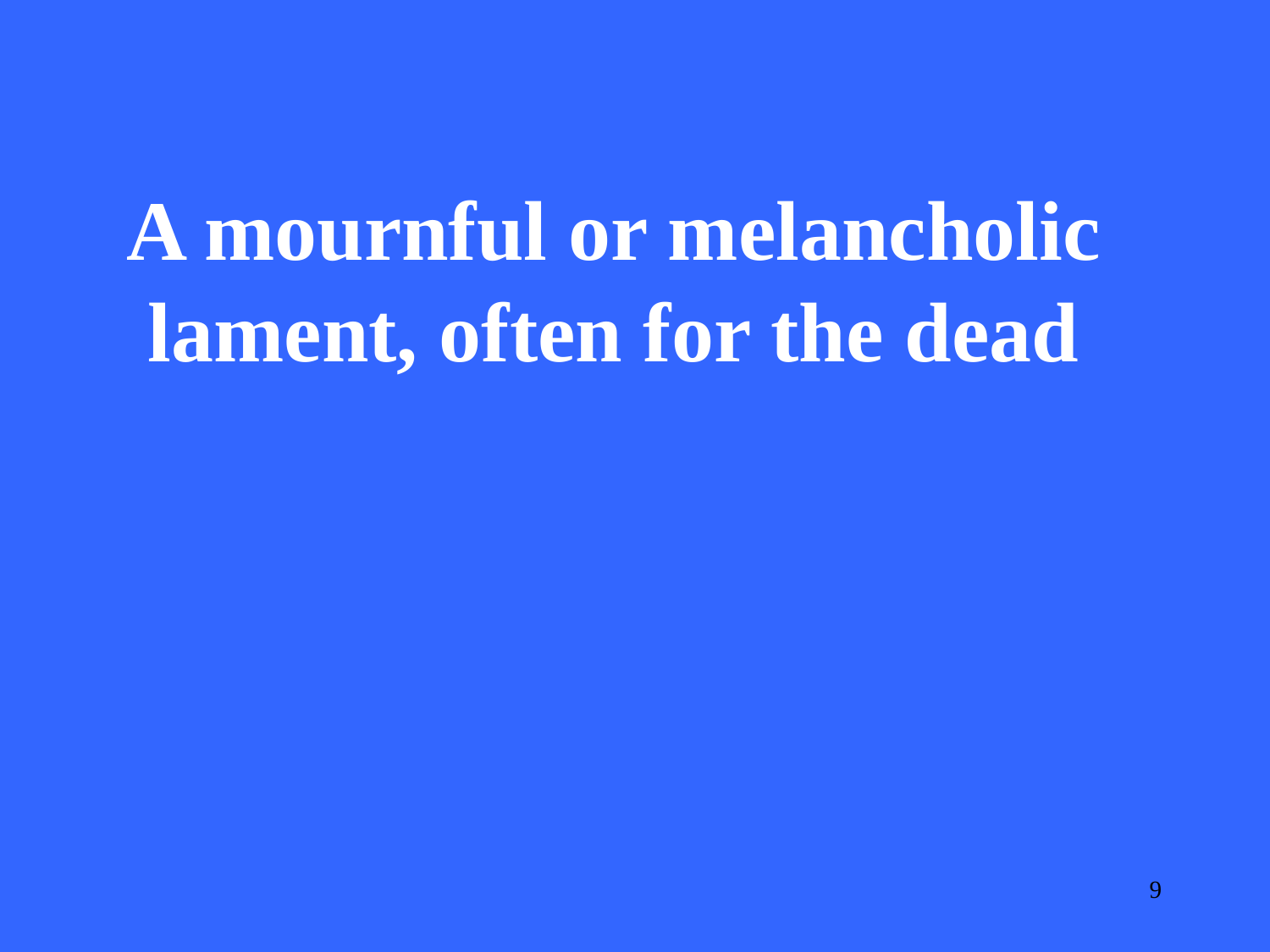

A mournful or melancholic lament, often for the dead

9